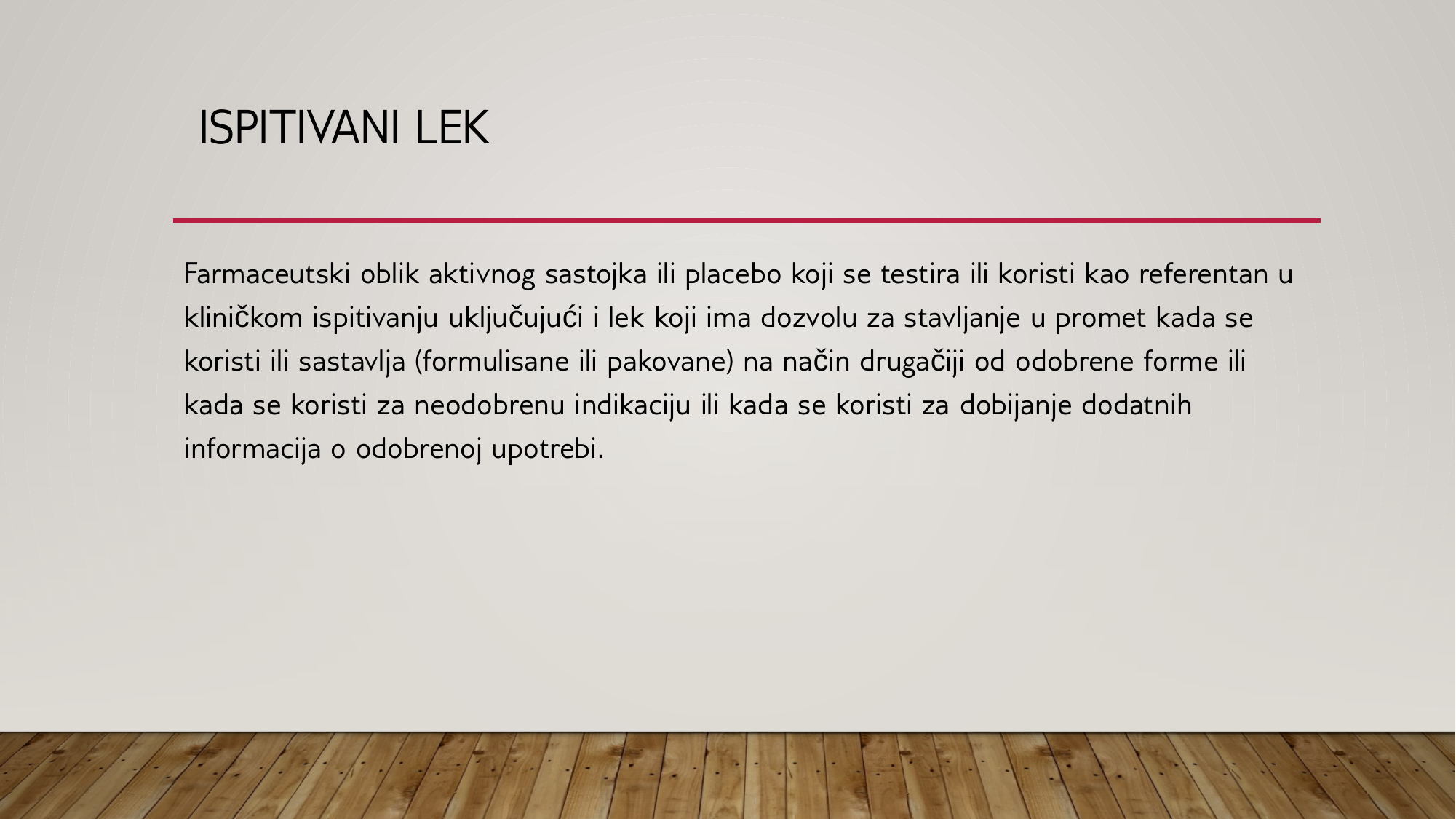

# Ispitivani lek
Farmaceutski oblik aktivnog sastojka ili placebo koji se testira ili koristi kao referentan u kliničkom ispitivanju uključujući i lek koji ima dozvolu za stavljanje u promet kada se koristi ili sastavlja (formulisane ili pakovane) na način drugačiji od odobrene forme ili kada se koristi za neodobrenu indikaciju ili kada se koristi za dobijanje dodatnih informacija o odobrenoj upotrebi.